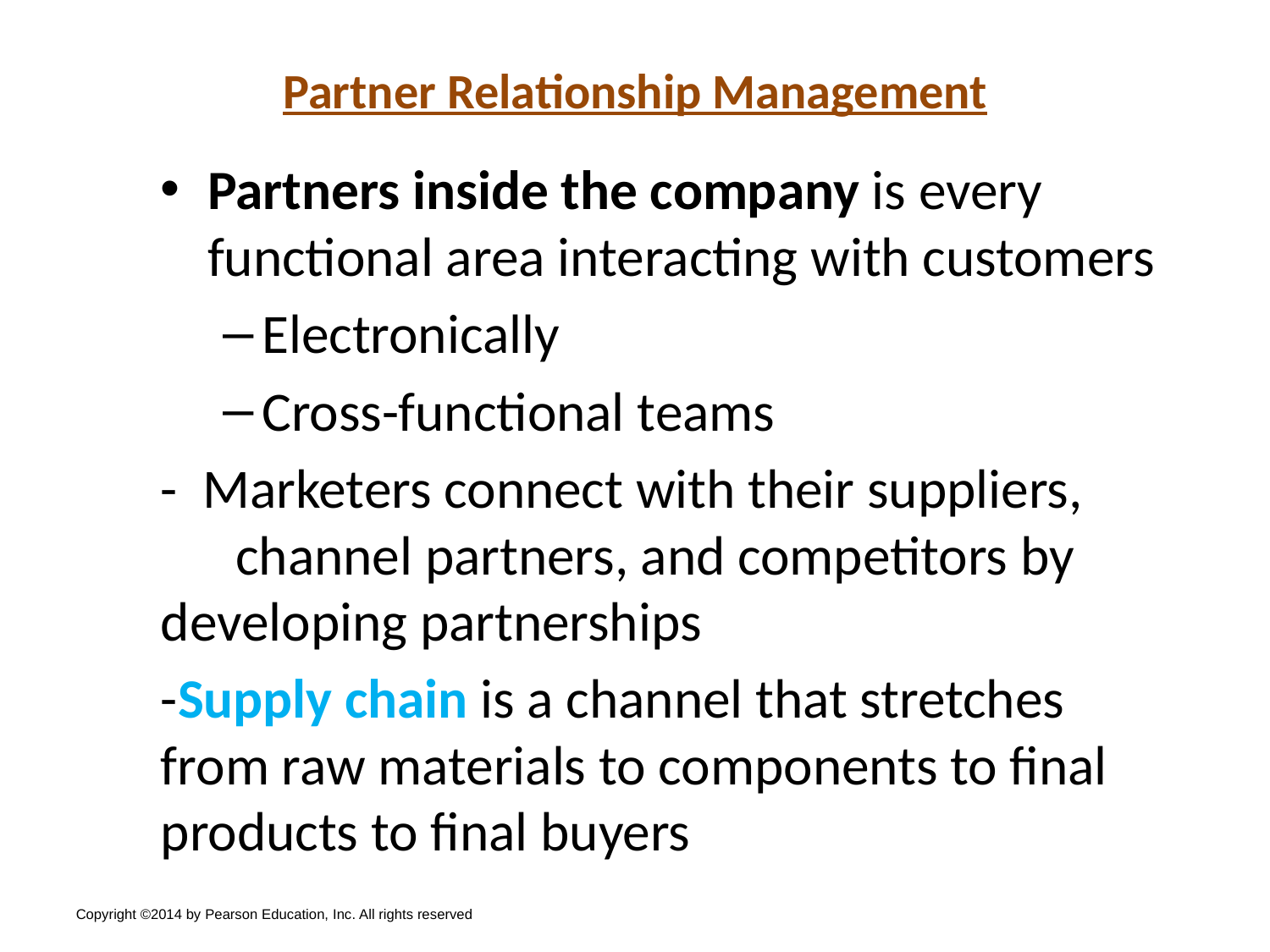

#
Partner Relationship Management

Partners inside the company is every functional area interacting with customers
Electronically
Cross-functional teams
-  Marketers connect with their suppliers,             channel partners, and competitors by developing partnerships
-Supply chain is a channel that stretches from raw materials to components to final products to final buyers

Copyright ©2014 by Pearson Education, Inc. All rights reserved